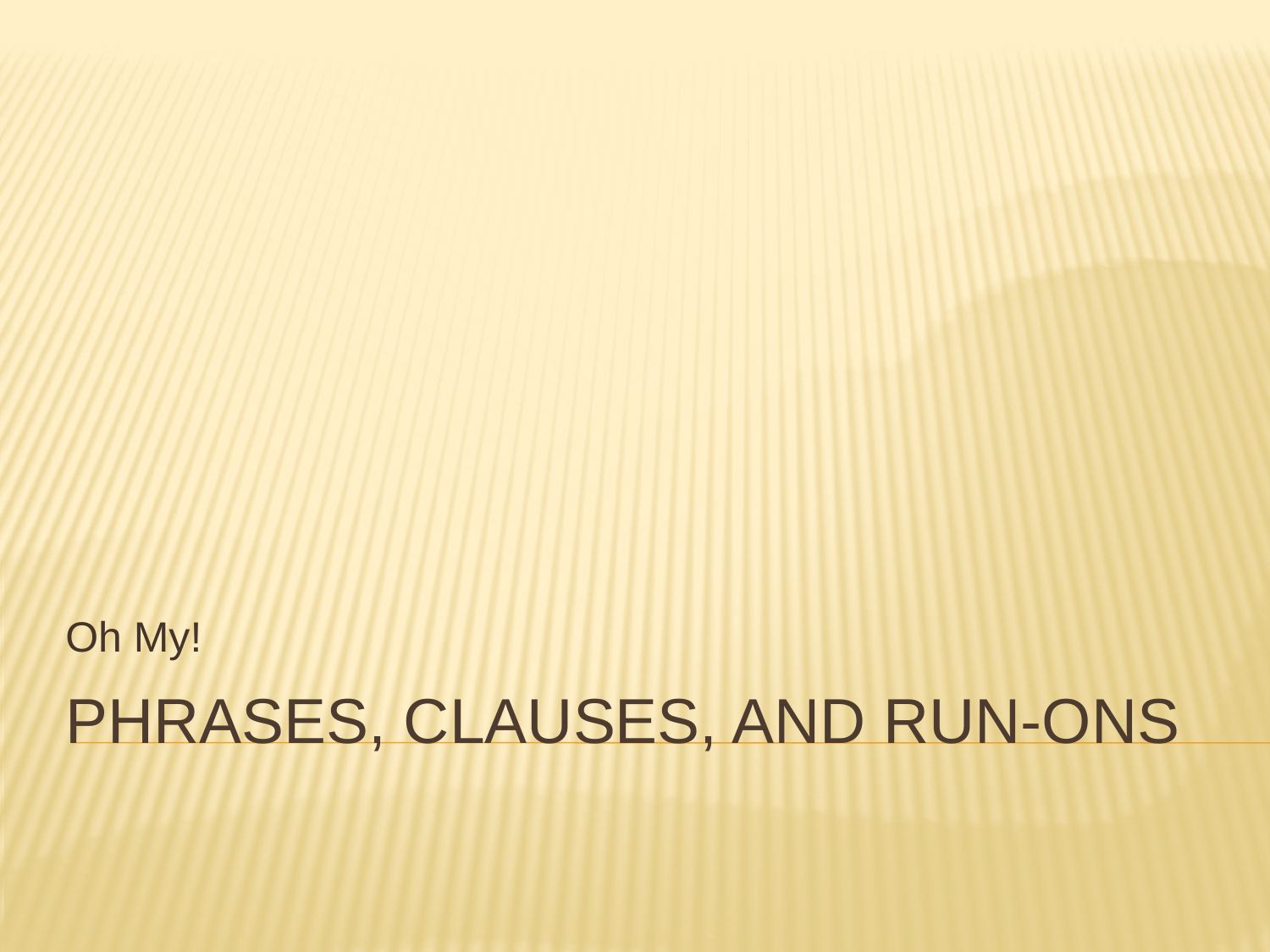

Oh My!
# Phrases, Clauses, and Run-ons